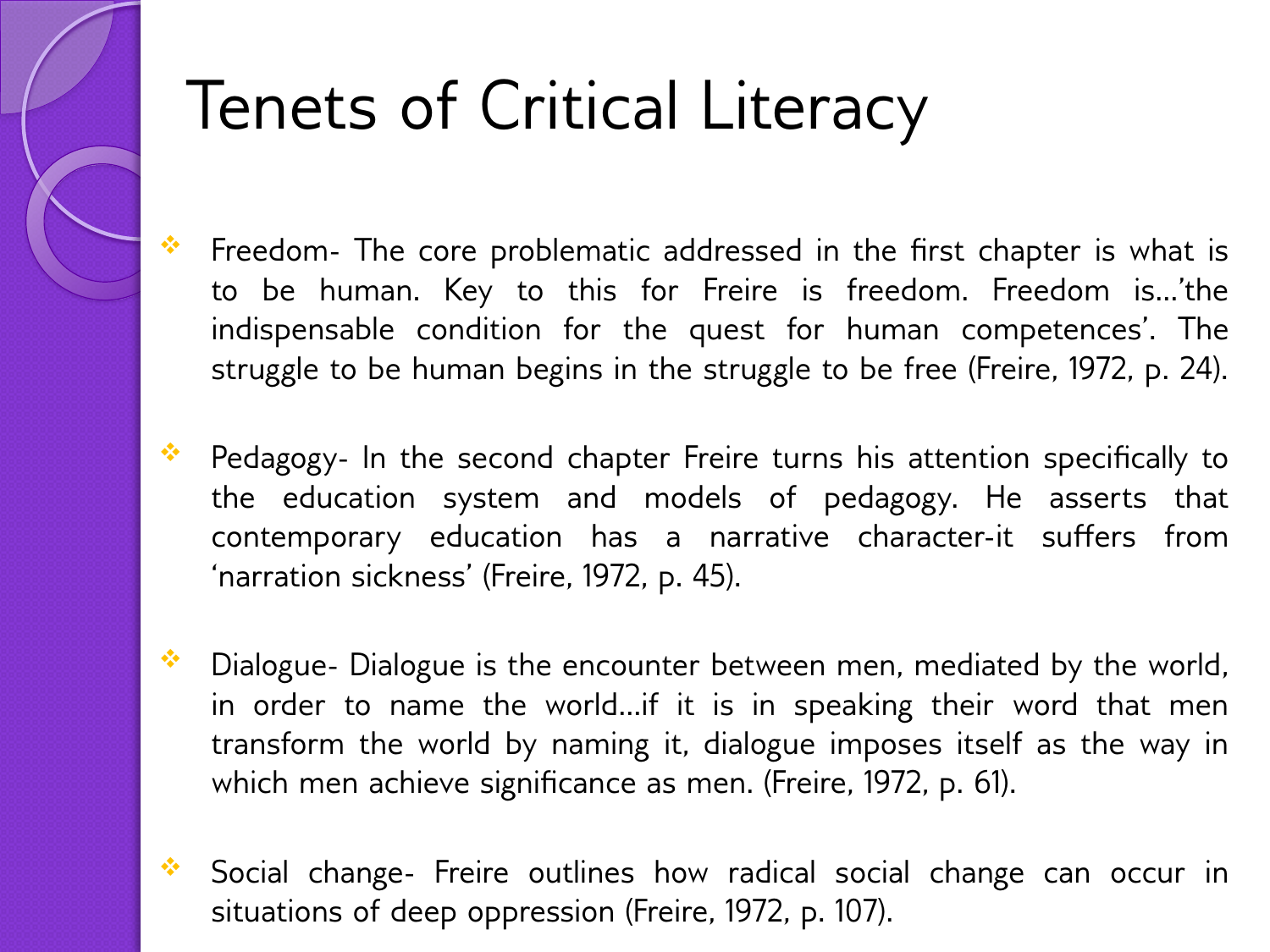

# Tenets of Critical Literacy
Freedom- The core problematic addressed in the first chapter is what is to be human. Key to this for Freire is freedom. Freedom is…’the indispensable condition for the quest for human competences’. The struggle to be human begins in the struggle to be free (Freire, 1972, p. 24).

Pedagogy- In the second chapter Freire turns his attention specifically to the education system and models of pedagogy. He asserts that contemporary education has a narrative character-it suffers from ‘narration sickness’ (Freire, 1972, p. 45).

Dialogue- Dialogue is the encounter between men, mediated by the world, in order to name the world…if it is in speaking their word that men transform the world by naming it, dialogue imposes itself as the way in which men achieve significance as men. (Freire, 1972, p. 61).

Social change- Freire outlines how radical social change can occur in situations of deep oppression (Freire, 1972, p. 107).